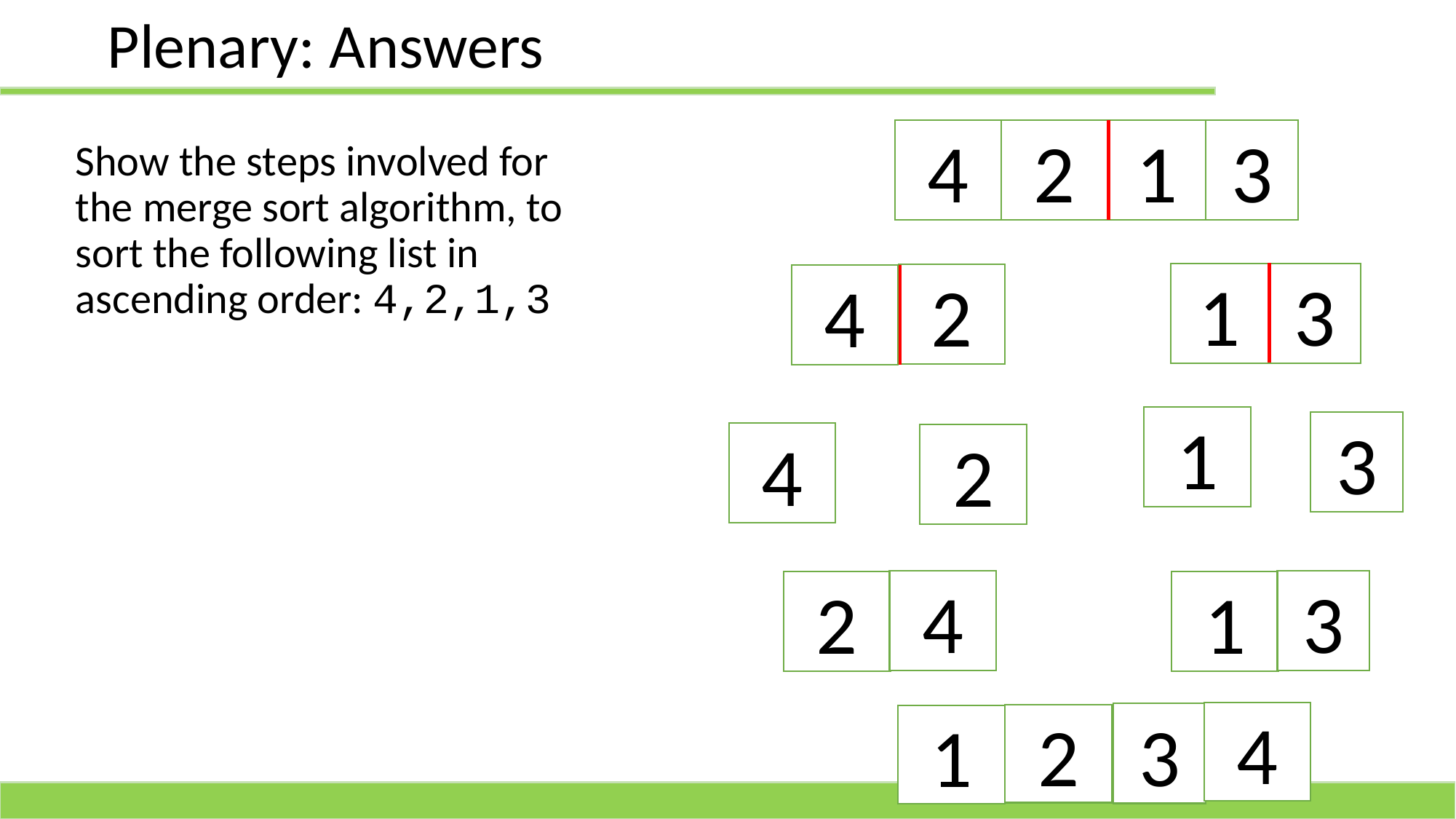

# Plenary: Answers
3
4
2
1
Show the steps involved for the merge sort algorithm, to sort the following list in ascending order: 4,2,1,3
3
1
2
4
1
3
4
2
3
4
1
2
4
3
2
1